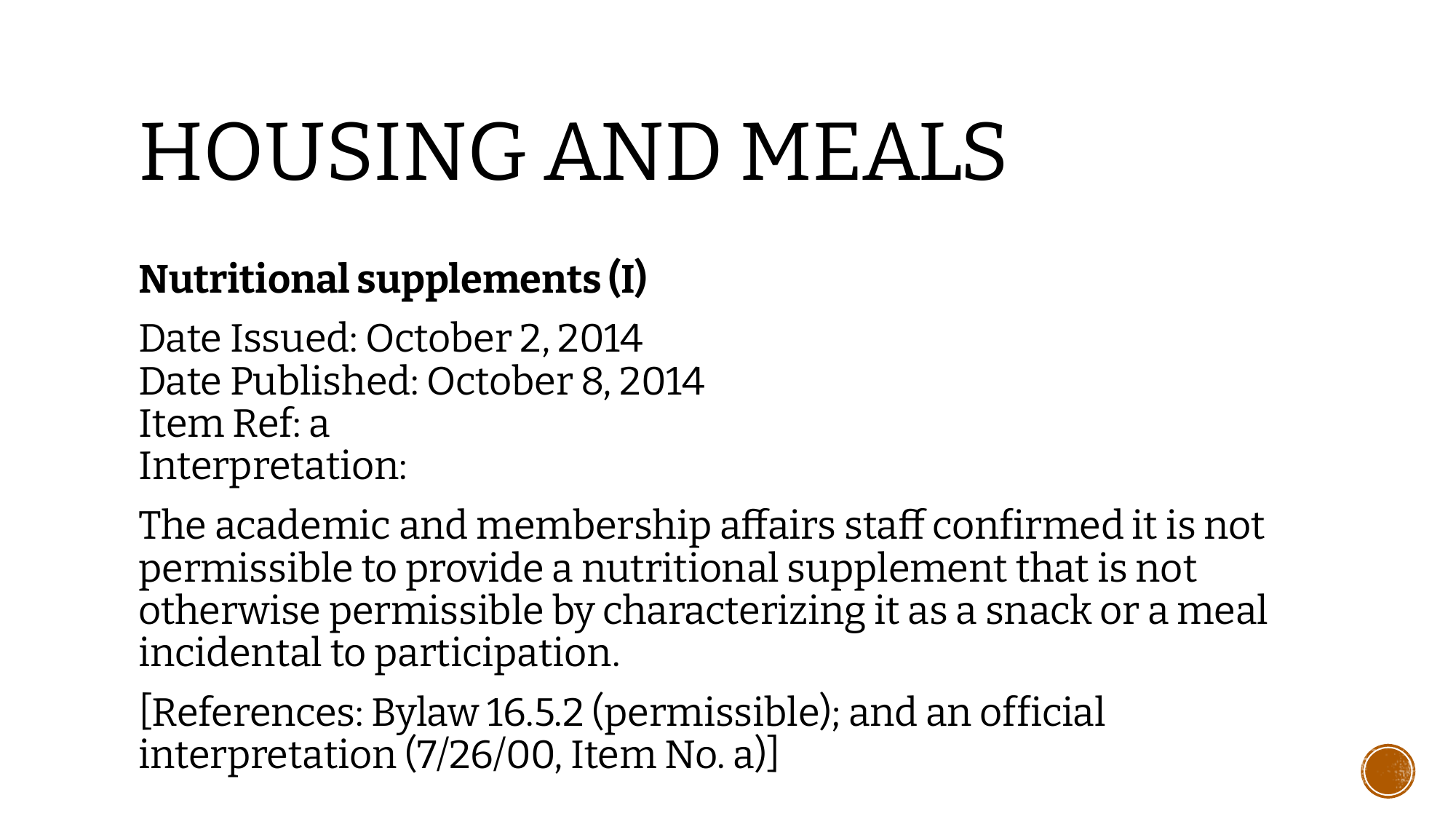

# Housing and Meals
Nutritional supplements (I)
Date Issued: October 2, 2014
Date Published: October 8, 2014
Item Ref: a
Interpretation:
The academic and membership affairs staff confirmed it is not permissible to provide a nutritional supplement that is not otherwise permissible by characterizing it as a snack or a meal incidental to participation.
[References: Bylaw 16.5.2 (permissible); and an official interpretation (7/26/00, Item No. a)]